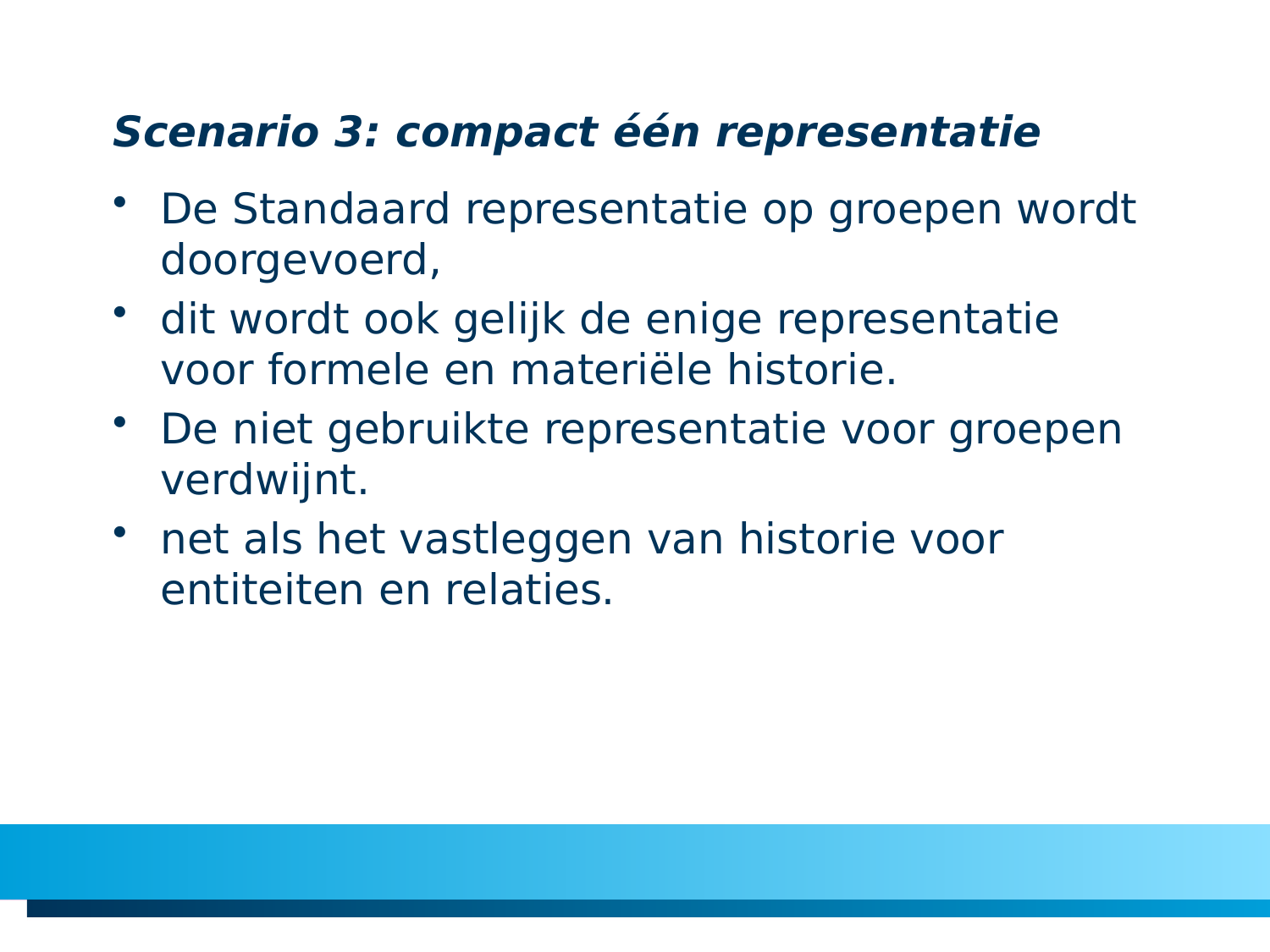

# Scenario 3: compact één representatie
De Standaard representatie op groepen wordt doorgevoerd,
dit wordt ook gelijk de enige representatie voor formele en materiële historie.
De niet gebruikte representatie voor groepen verdwijnt.
net als het vastleggen van historie voor entiteiten en relaties.